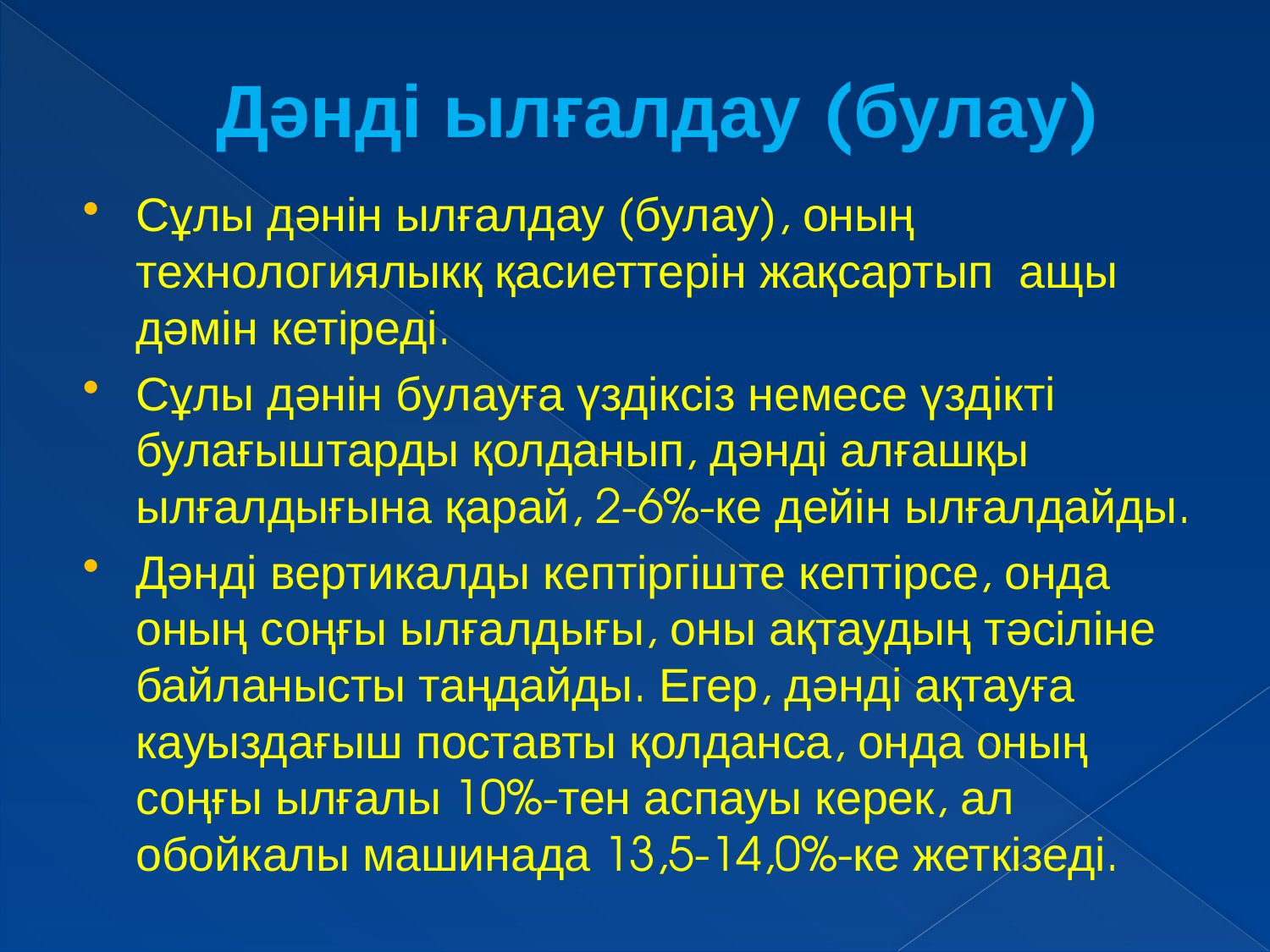

# Дәнді ылғалдау (булау)
Сұлы дәнін ылғалдау (булау), оның технологиялыкқ қасиеттерін жақсартып  ащы дәмін кетіреді.
Сұлы дәнін булауға үздіксіз немесе үздікті булағыштарды қолданып, дәнді алғашқы ылғалдығына қарай, 2-6%-ке дейін ылғалдайды.
Дәнді вертикалды кептіргіште кептірсе, онда оның соңғы ылғалдығы, оны ақтаудың тәсіліне байланысты таңдайды. Егер, дәнді ақтауға кауыздағыш поставты қолданса, онда оның соңғы ылғалы 10%-тен аспауы керек, ал обойкалы машинада 13,5-14,0%-ке жеткізеді.